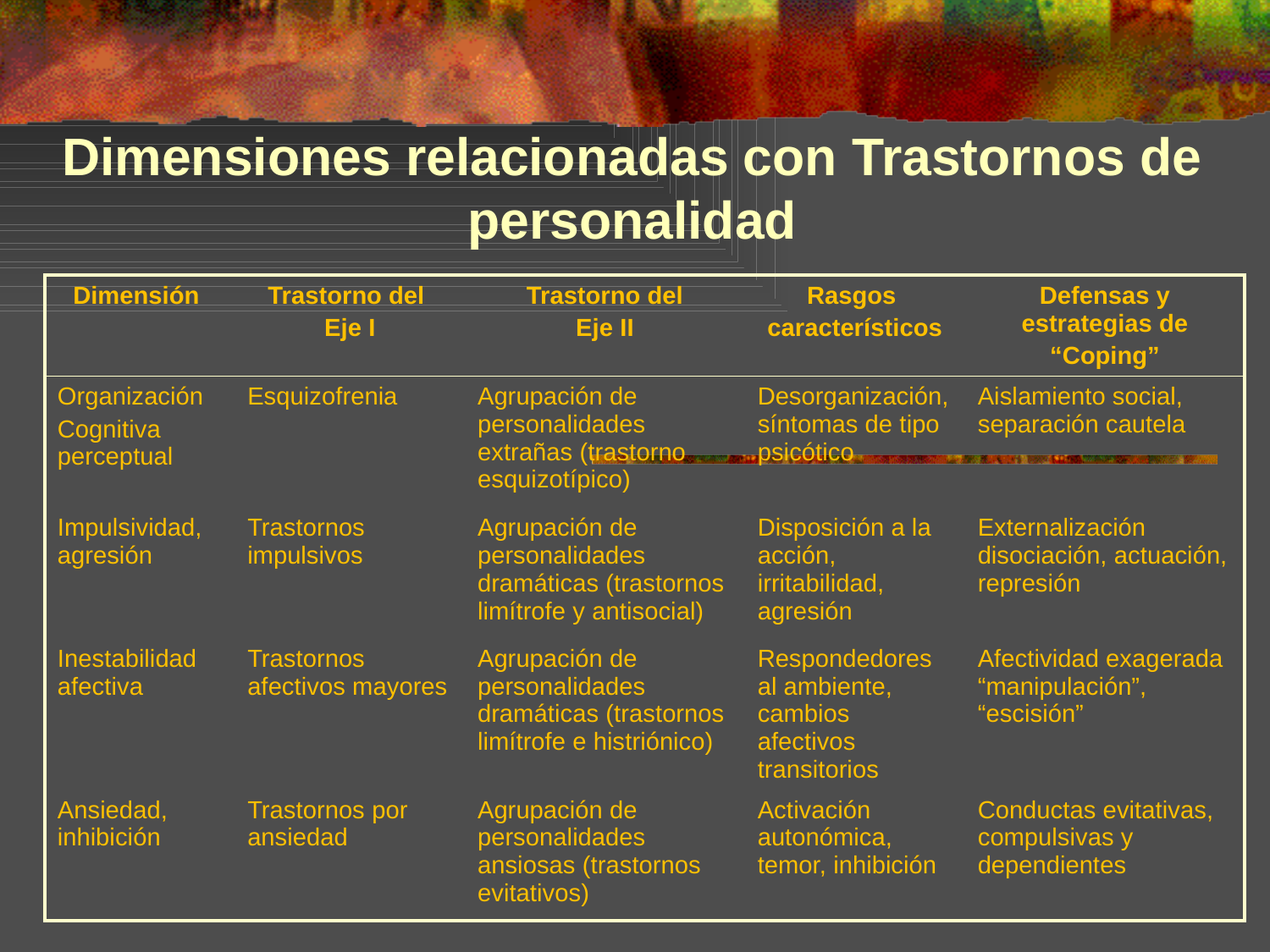

Dimensiones relacionadas con Trastornos de personalidad

#
| Dimensión | Trastorno del Eje I | Trastorno del Eje II | Rasgos característicos | Defensas y estrategias de “Coping” |
| --- | --- | --- | --- | --- |
| Organización Cognitiva perceptual | Esquizofrenia | Agrupación de personalidades extrañas (trastorno esquizotípico) | Desorganización, síntomas de tipo psicótico | Aislamiento social, separación cautela |
| Impulsividad, agresión | Trastornos impulsivos | Agrupación de personalidades dramáticas (trastornos limítrofe y antisocial) | Disposición a la acción, irritabilidad, agresión | Externalización disociación, actuación, represión |
| Inestabilidad afectiva | Trastornos afectivos mayores | Agrupación de personalidades dramáticas (trastornos limítrofe e histriónico) | Respondedores al ambiente, cambios afectivos transitorios | Afectividad exagerada “manipulación”, “escisión” |
| Ansiedad, inhibición | Trastornos por ansiedad | Agrupación de personalidades ansiosas (trastornos evitativos) | Activación autonómica, temor, inhibición | Conductas evitativas, compulsivas y dependientes |